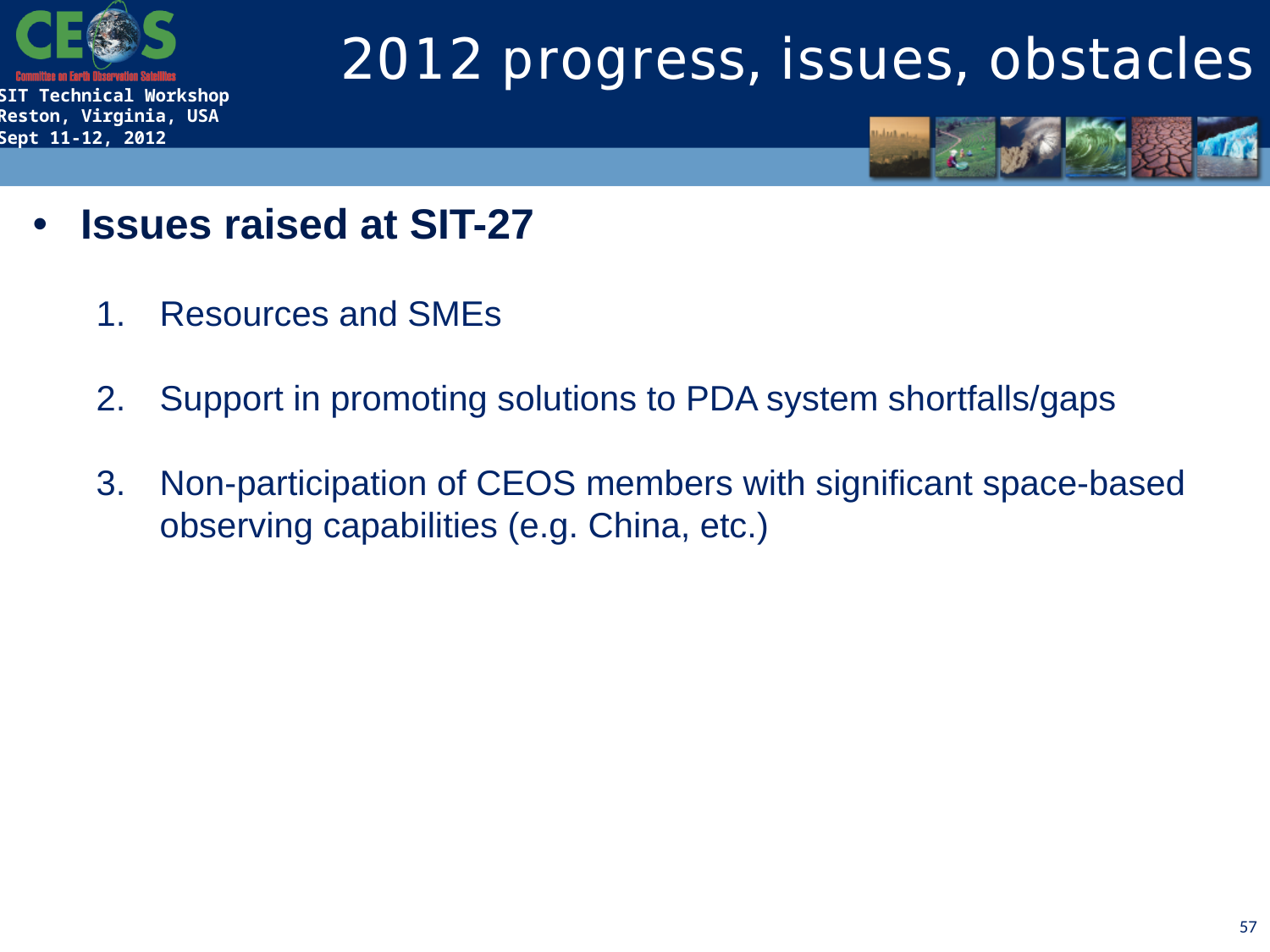

2012 progress, issues, obstacles
Issues raised at SIT-27

Resources and SMEs

Support in promoting solutions to PDA system shortfalls/gaps

Non-participation of CEOS members with significant space-based observing capabilities (e.g. China, etc.)

57